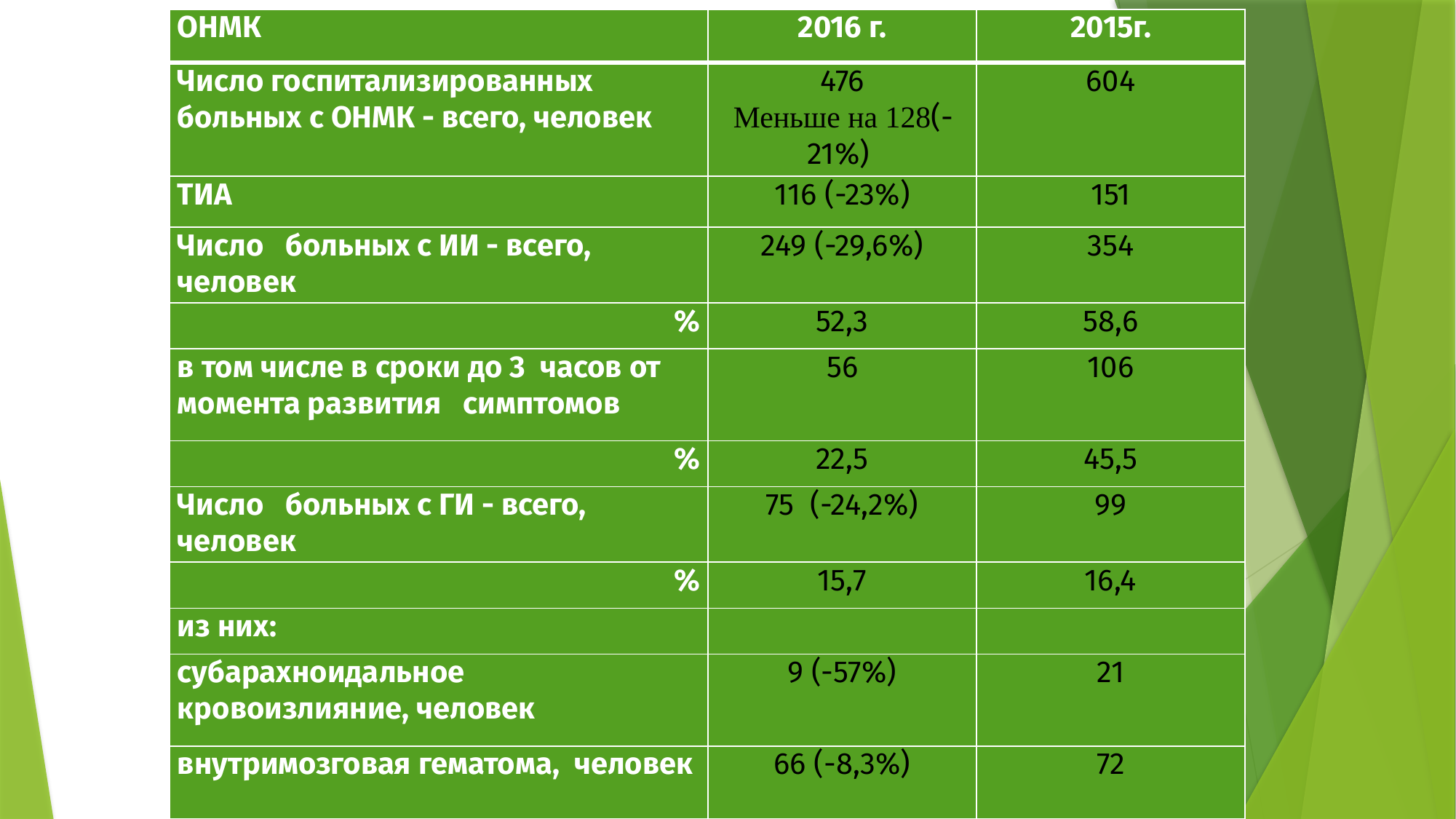

| ОНМК | 2016 г. | 2015г. |
| --- | --- | --- |
| Число госпитализированных больных с ОНМК - всего, человек | 476 Меньше на 128(-21%) | 604 |
| ТИА | 116 (-23%) | 151 |
| Число больных с ИИ - всего, человек | 249 (-29,6%) | 354 |
| % | 52,3 | 58,6 |
| в том числе в сроки до 3 часов от момента развития симптомов | 56 | 106 |
| % | 22,5 | 45,5 |
| Число больных с ГИ - всего, человек | 75 (-24,2%) | 99 |
| % | 15,7 | 16,4 |
| из них: |  |  |
| субарахноидальное кровоизлияние, человек | 9 (-57%) | 21 |
| внутримозговая гематома, человек | 66 (-8,3%) | 72 |